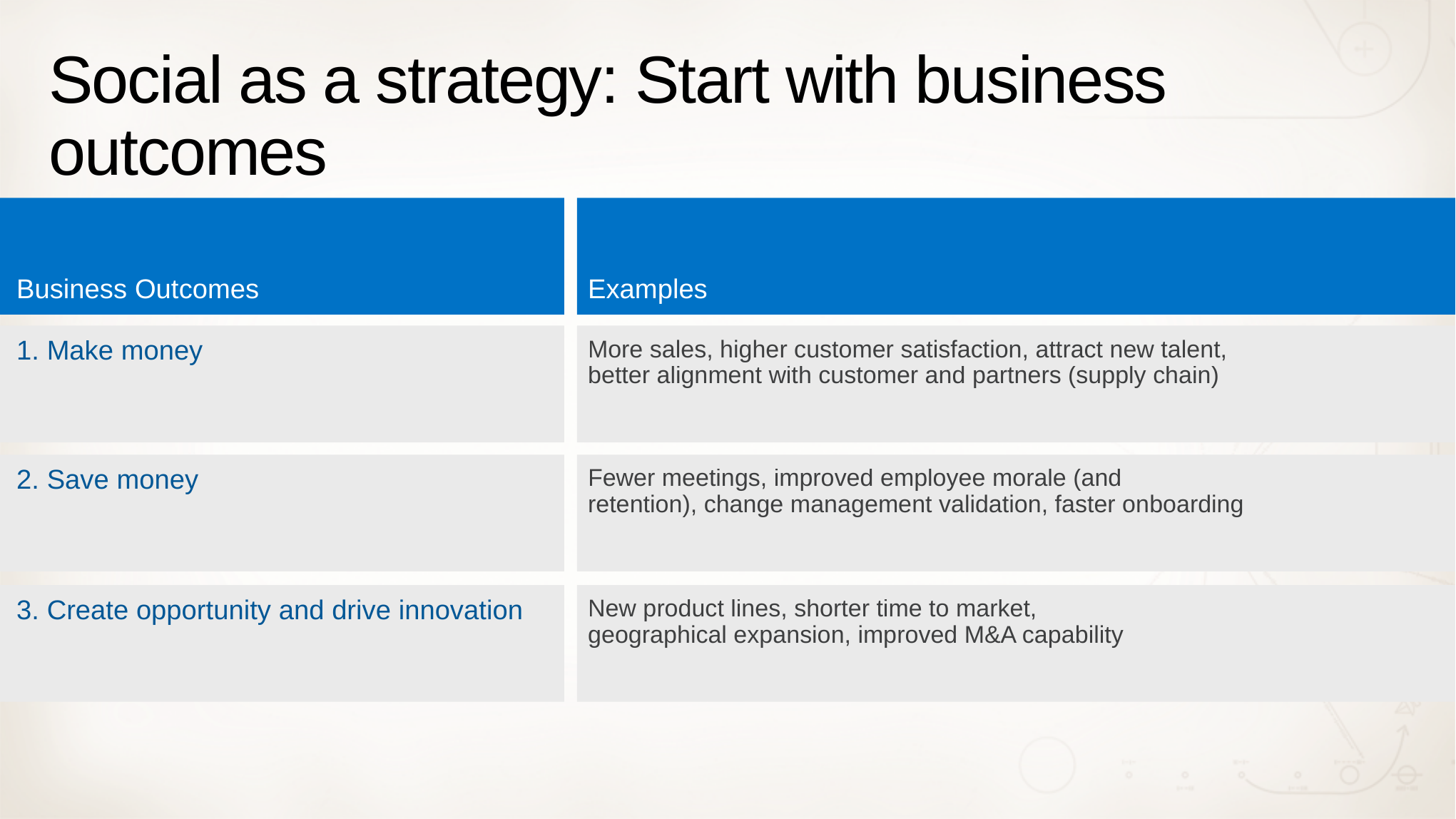

# Social as a strategy: Start with business outcomes
Business Outcomes
Examples
1. Make money
More sales, higher customer satisfaction, attract new talent,
better alignment with customer and partners (supply chain)
2. Save money
Fewer meetings, improved employee morale (and
retention), change management validation, faster onboarding
3. Create opportunity and drive innovation
New product lines, shorter time to market,
geographical expansion, improved M&A capability